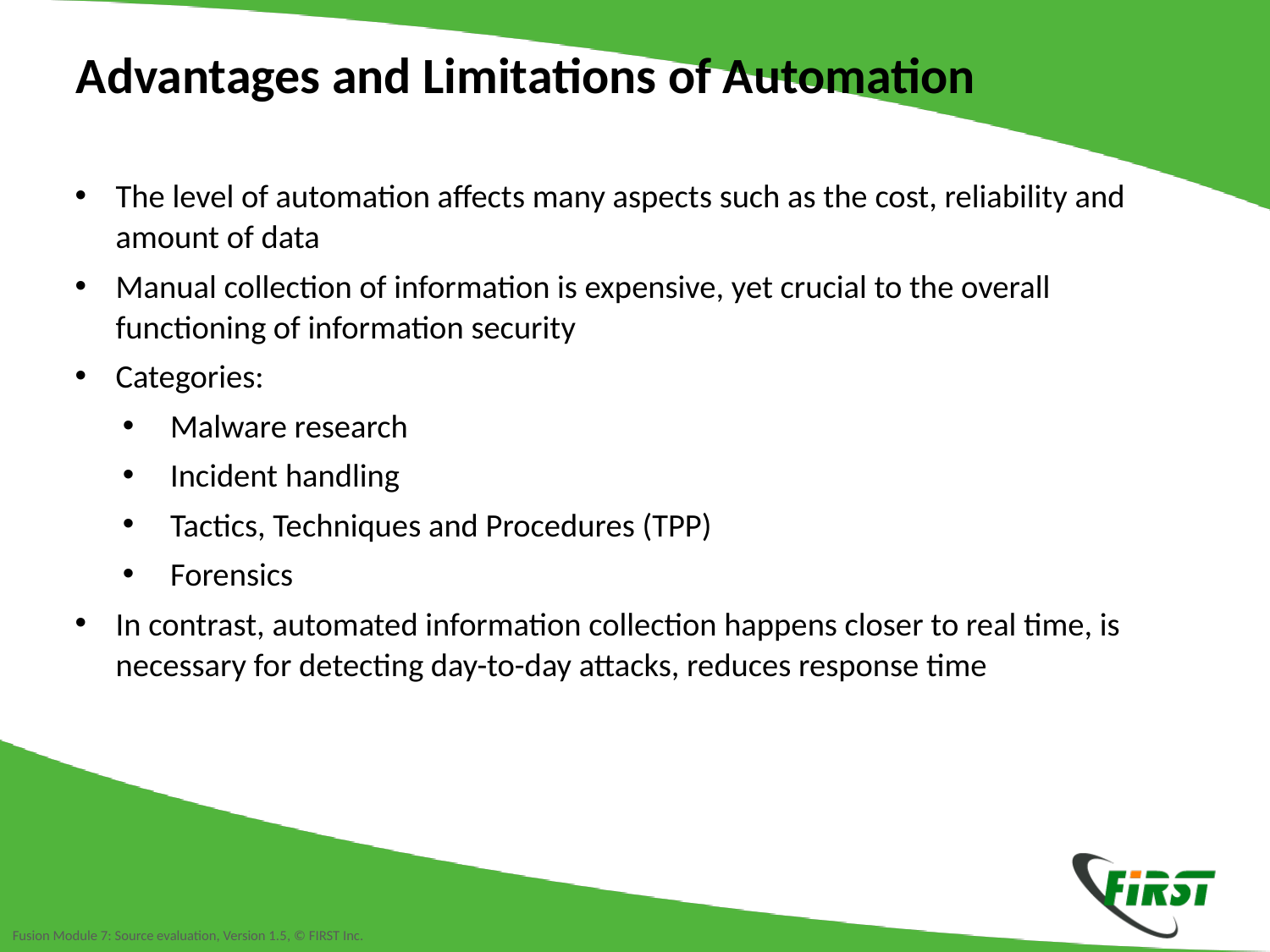

Advantages and Limitations of Automation
The level of automation affects many aspects such as the cost, reliability and amount of data
Manual collection of information is expensive, yet crucial to the overall functioning of information security
Categories:
Malware research
Incident handling
Tactics, Techniques and Procedures (TPP)
Forensics
In contrast, automated information collection happens closer to real time, is necessary for detecting day-to-day attacks, reduces response time